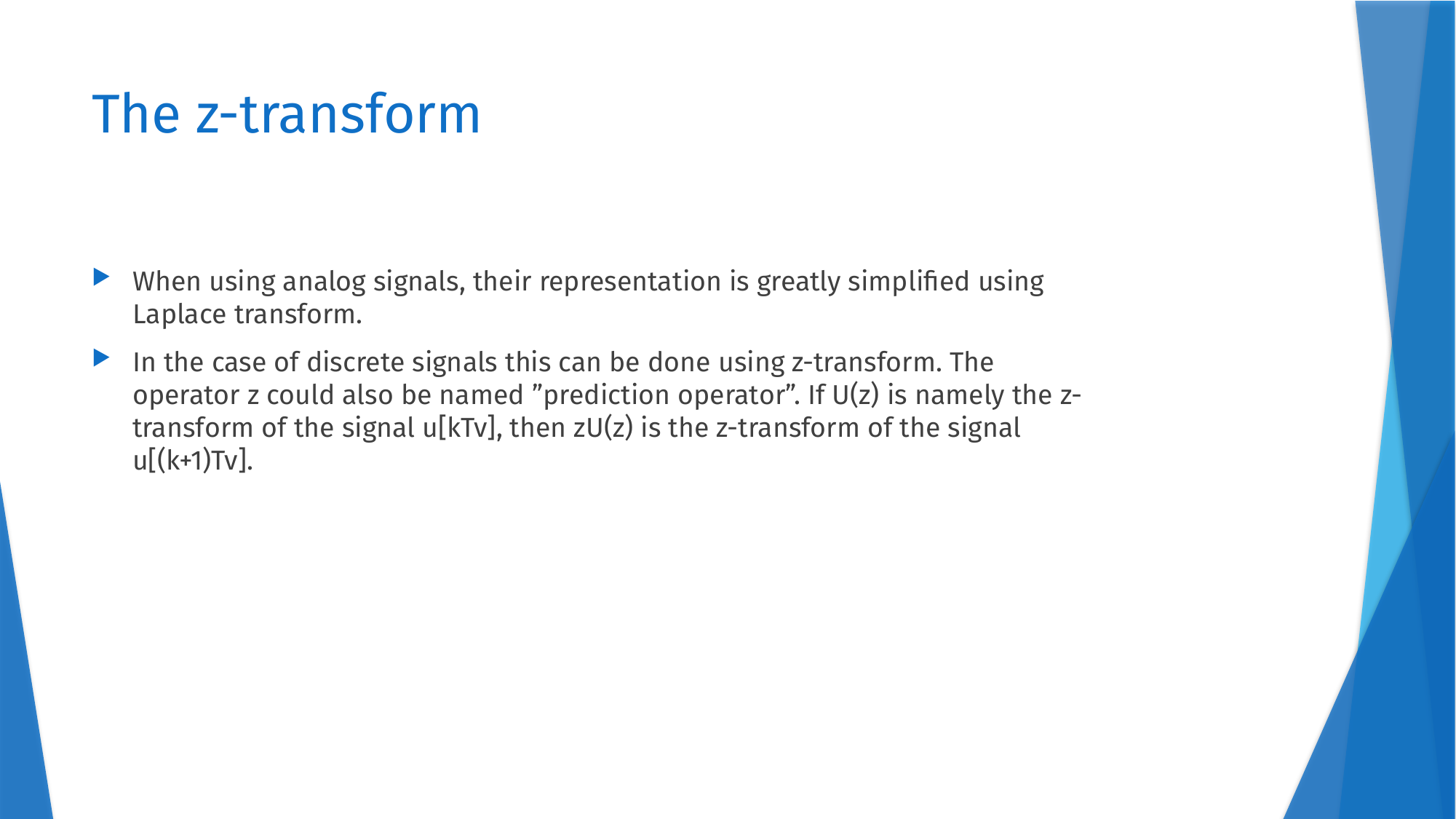

# The z-transform
When using analog signals, their representation is greatly simplified using Laplace transform.
In the case of discrete signals this can be done using z-transform. The operator z could also be named ”prediction operator”. If U(z) is namely the z-transform of the signal u[kTv], then zU(z) is the z-transform of the signal u[(k+1)Tv].